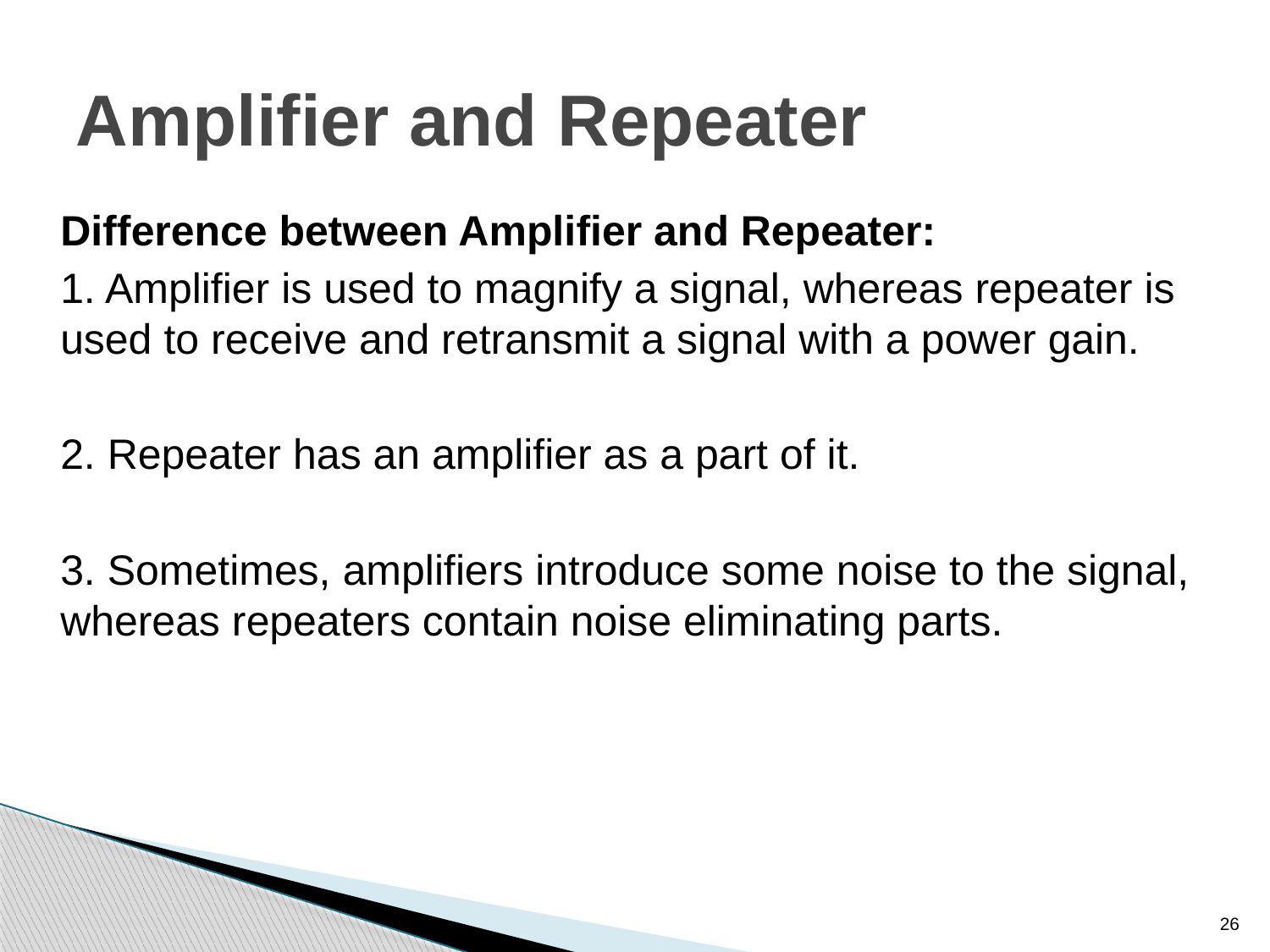

# Amplifier and Repeater
Difference between Amplifier and Repeater:
1. Amplifier is used to magnify a signal, whereas repeater is used to receive and retransmit a signal with a power gain.

2. Repeater has an amplifier as a part of it.

3. Sometimes, amplifiers introduce some noise to the signal, whereas repeaters contain noise eliminating parts.
26